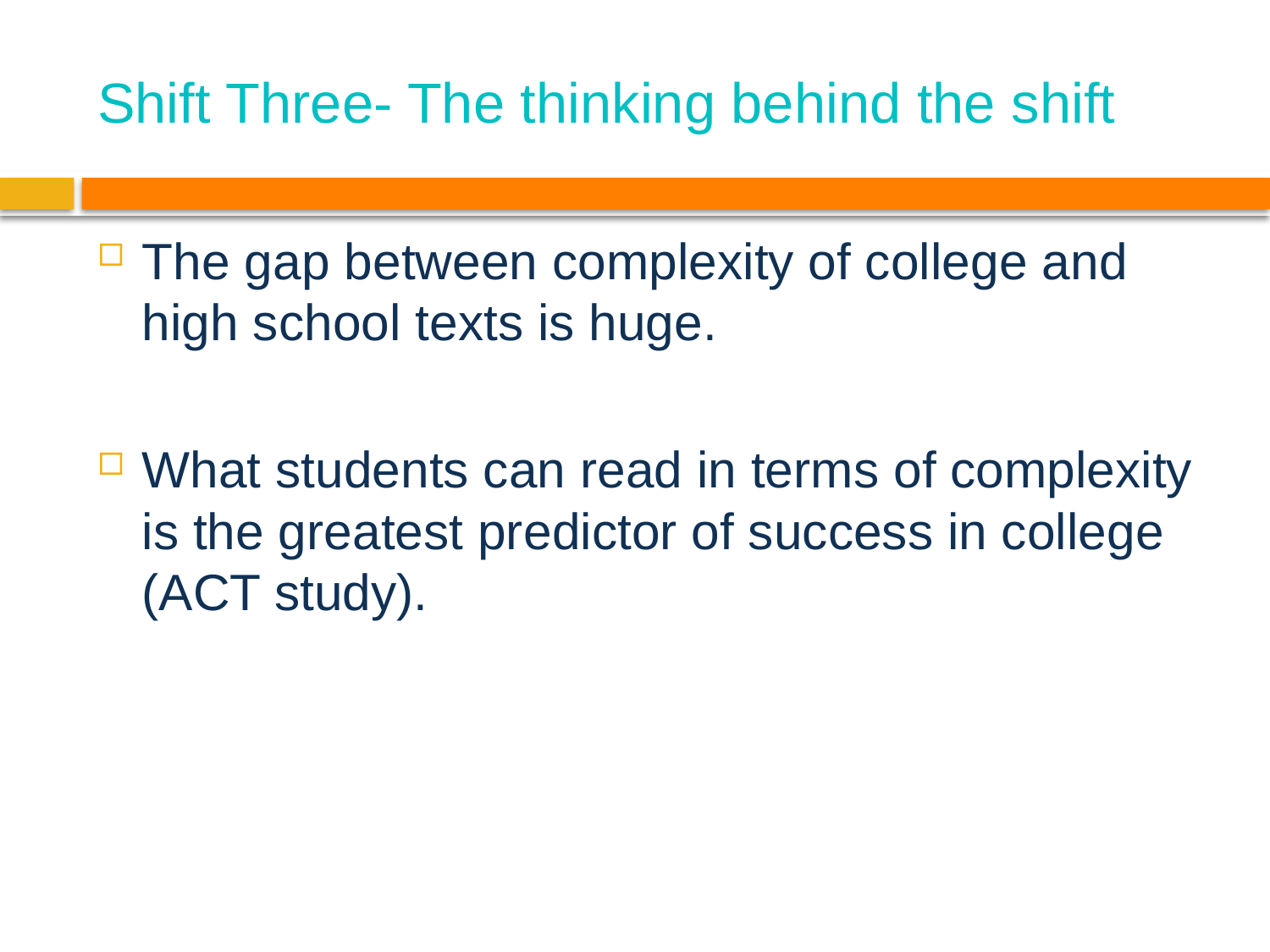

# Shift Three- The thinking behind the shift
The gap between complexity of college and high school texts is huge.

What students can read in terms of complexity is the greatest predictor of success in college (ACT study).